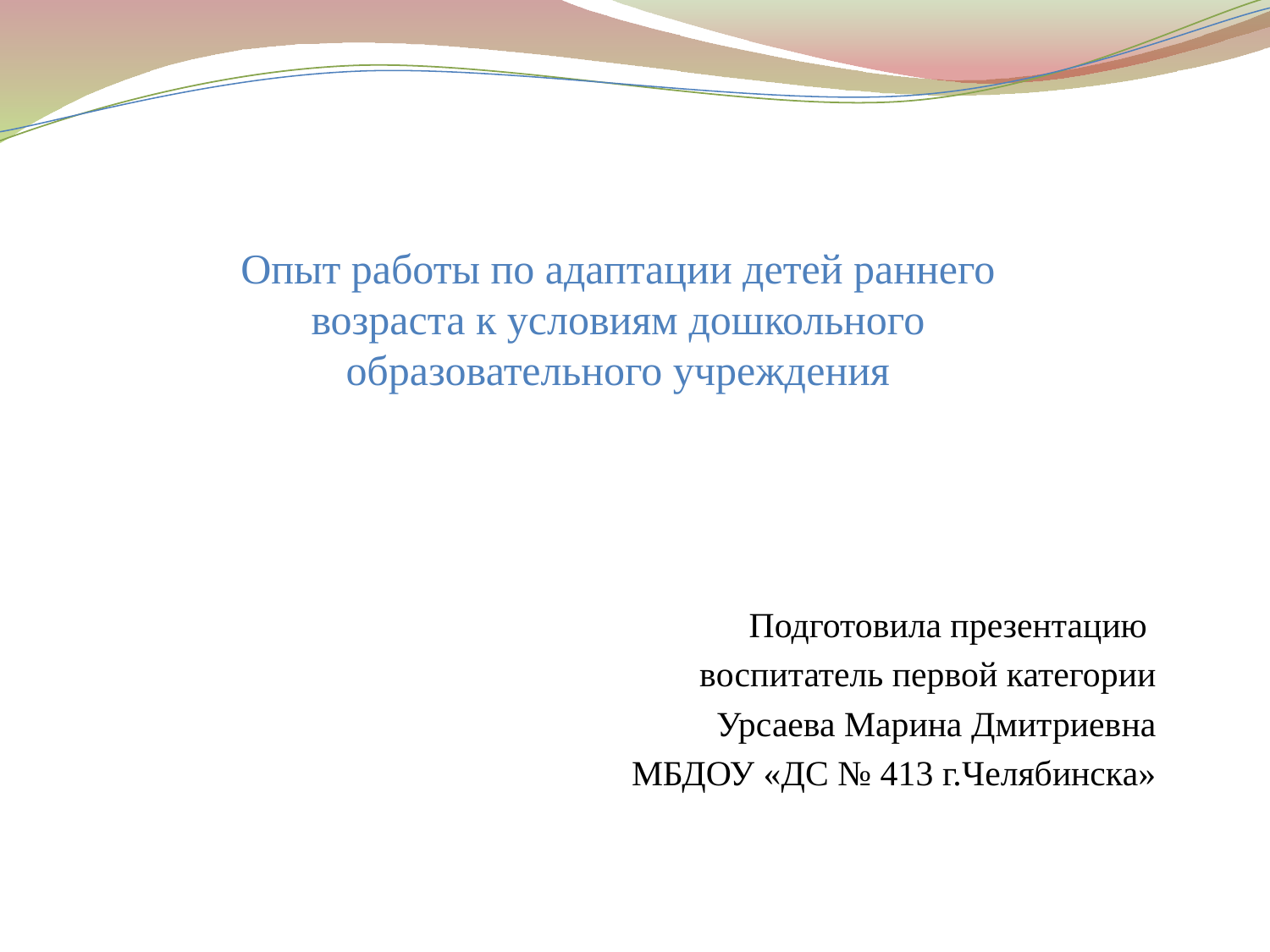

# Опыт работы по адаптации детей раннего возраста к условиям дошкольного образовательного учреждения
Подготовила презентацию
воспитатель первой категории
Урсаева Марина Дмитриевна
МБДОУ «ДС № 413 г.Челябинска»